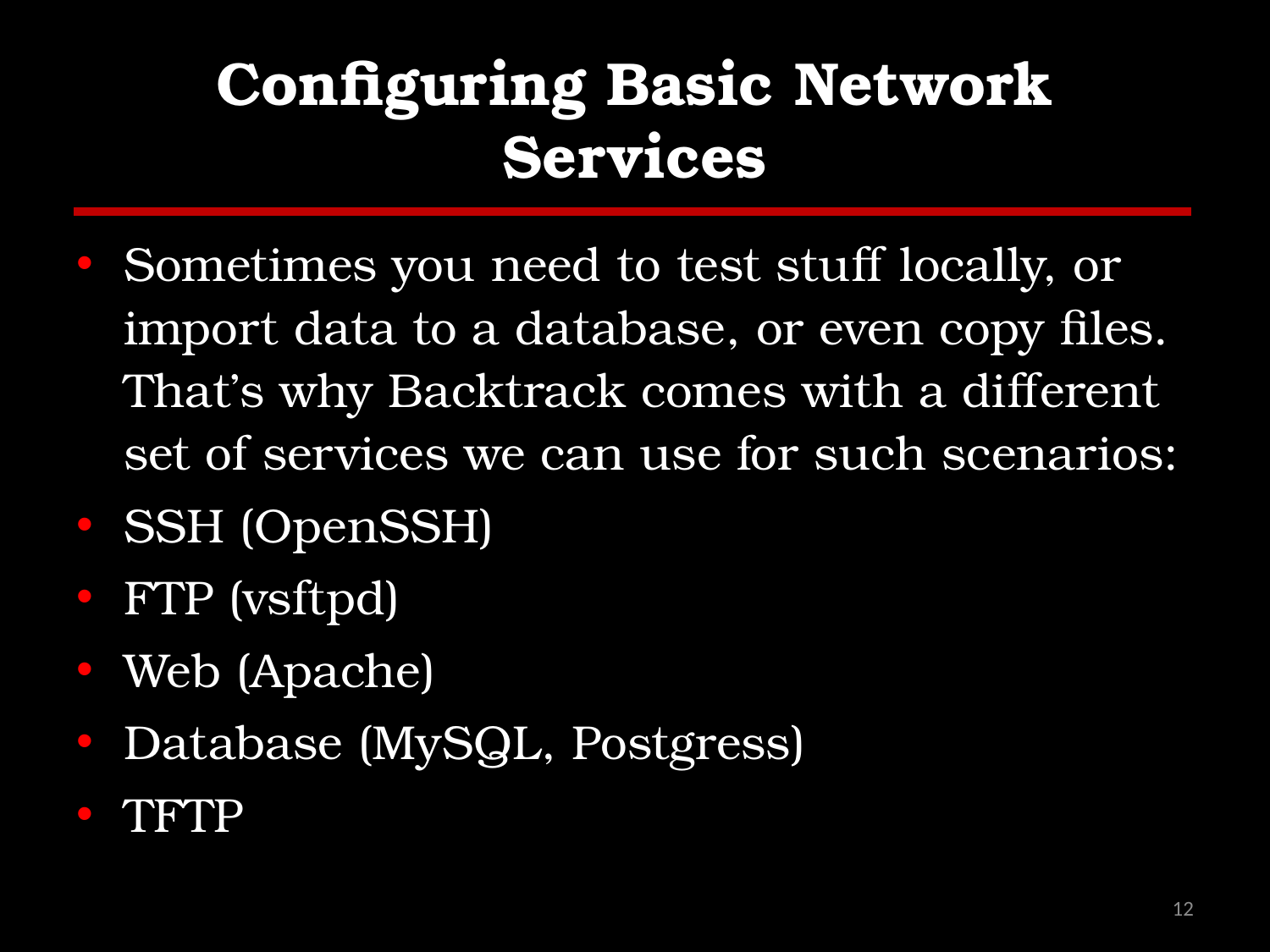

# Configuring Basic Network Services
Sometimes you need to test stuff locally, or import data to a database, or even copy files. That’s why Backtrack comes with a different set of services we can use for such scenarios:
SSH (OpenSSH)
FTP (vsftpd)
Web (Apache)
Database (MySQL, Postgress)
TFTP
12